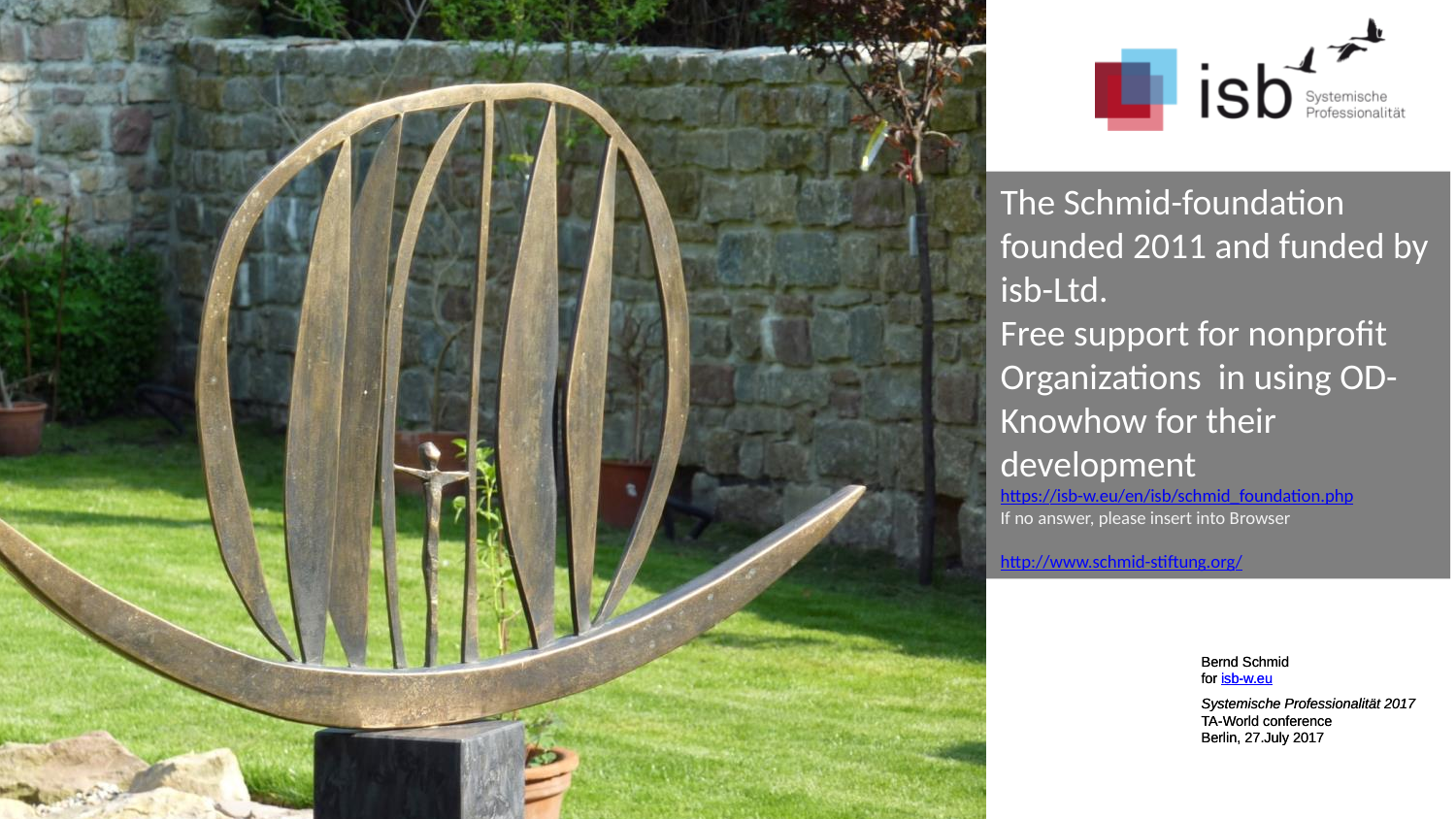

The Schmid-foundation  founded 2011 and funded by isb-Ltd.
Free support for nonprofit Organizations  in using OD-Knowhow for their development
https://isb-w.eu/en/isb/schmid_foundation.php
If no answer, please insert into Browser

http://www.schmid-stiftung.org/
Bernd Schmid
for isb-w.eu
Systemische Professionalität 2017
TA-World conference
Berlin, 27.July 2017